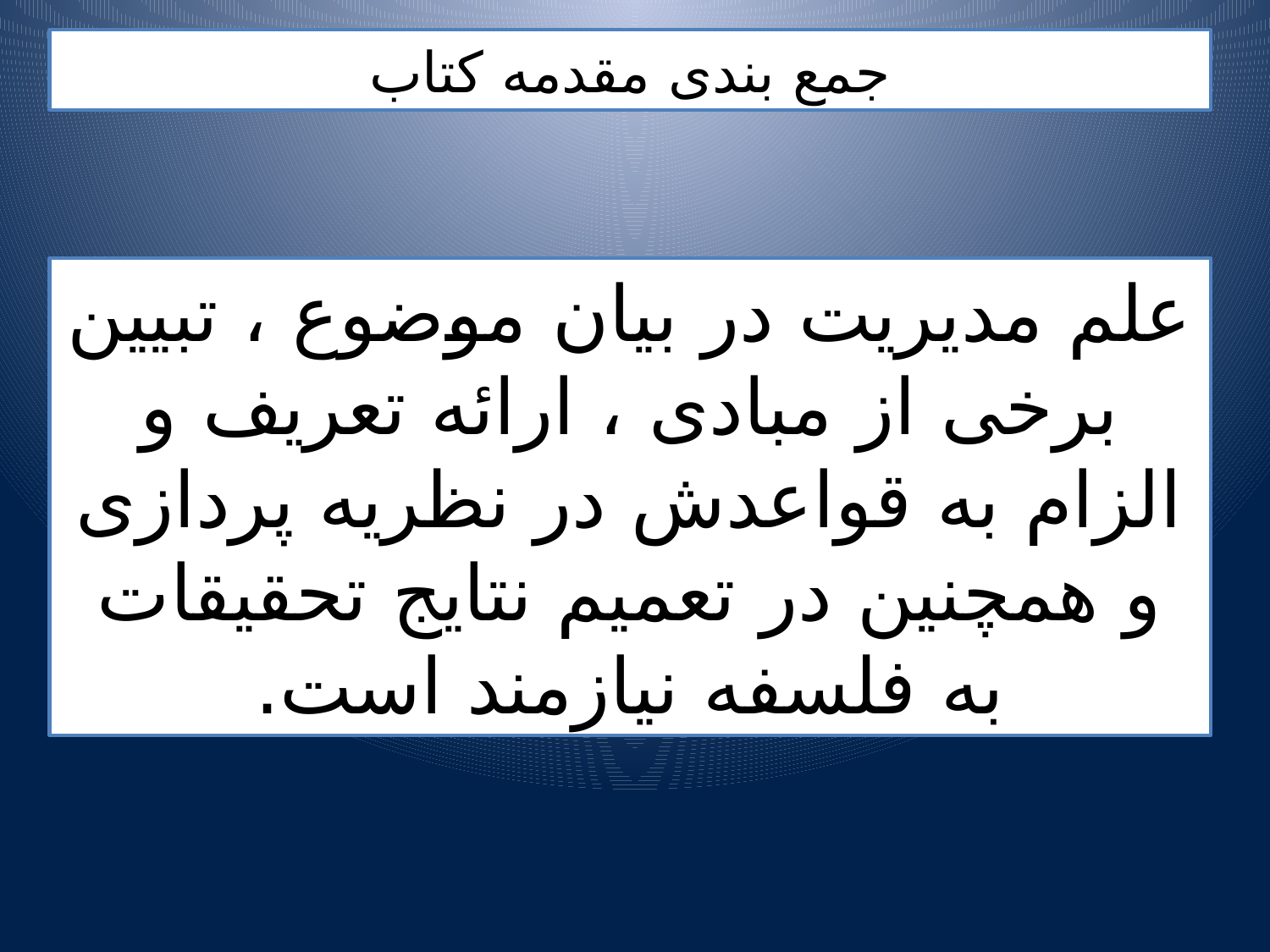

جمع بندی مقدمه کتاب
علم مدیریت در بیان موضوع ، تبیین برخی از مبادی ، ارائه تعریف و الزام به قواعدش در نظریه پردازی و همچنین در تعمیم نتایج تحقیقات به فلسفه نیازمند است.